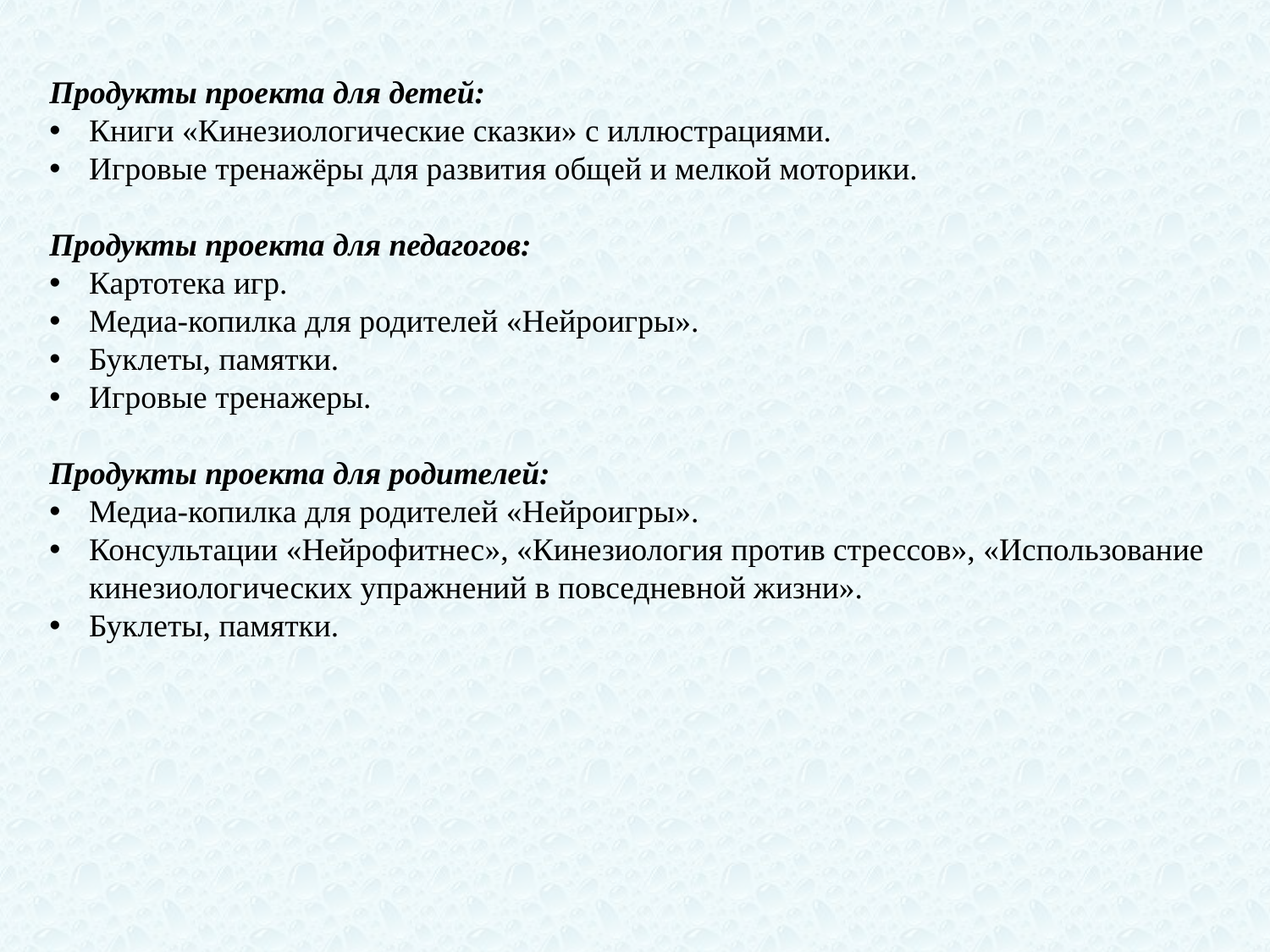

Продукты проекта для детей:
Книги «Кинезиологические сказки» с иллюстрациями.
Игровые тренажёры для развития общей и мелкой моторики.

Продукты проекта для педагогов:
Картотека игр.
Медиа-копилка для родителей «Нейроигры».
Буклеты, памятки.
Игровые тренажеры.

Продукты проекта для родителей:
Медиа-копилка для родителей «Нейроигры».
Консультации «Нейрофитнес», «Кинезиология против стрессов», «Использование кинезиологических упражнений в повседневной жизни».
Буклеты, памятки.